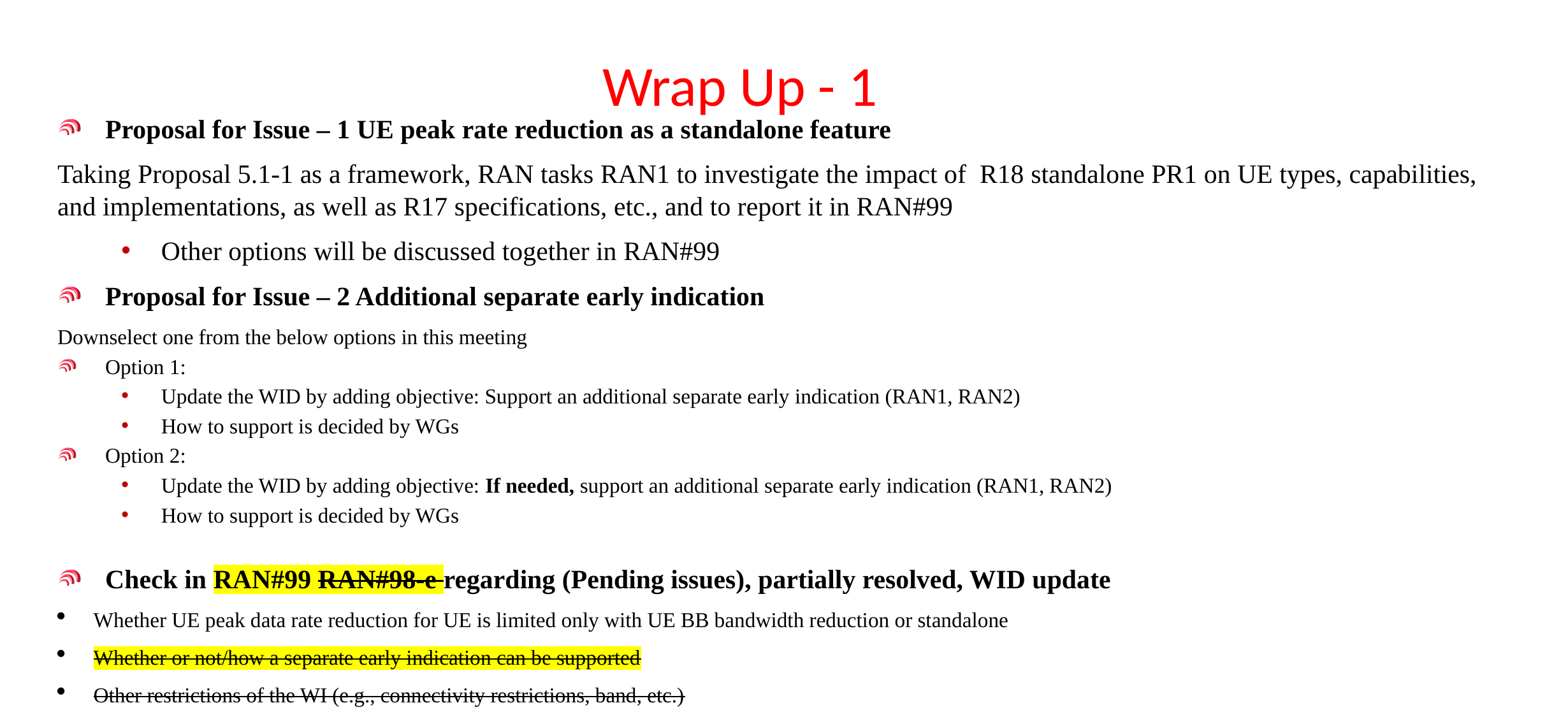

# Wrap Up - 1
Proposal for Issue – 1 UE peak rate reduction as a standalone feature
Taking Proposal 5.1-1 as a framework, RAN tasks RAN1 to investigate the impact of  R18 standalone PR1 on UE types, capabilities, and implementations, as well as R17 specifications, etc., and to report it in RAN#99
Other options will be discussed together in RAN#99
Proposal for Issue – 2 Additional separate early indication
Downselect one from the below options in this meeting
Option 1:
Update the WID by adding objective: Support an additional separate early indication (RAN1, RAN2)
How to support is decided by WGs
Option 2:
Update the WID by adding objective: If needed, support an additional separate early indication (RAN1, RAN2)
How to support is decided by WGs

Check in RAN#99 RAN#98-e regarding (Pending issues), partially resolved, WID update
Whether UE peak data rate reduction for UE is limited only with UE BB bandwidth reduction or standalone
Whether or not/how a separate early indication can be supported
Other restrictions of the WI (e.g., connectivity restrictions, band, etc.)